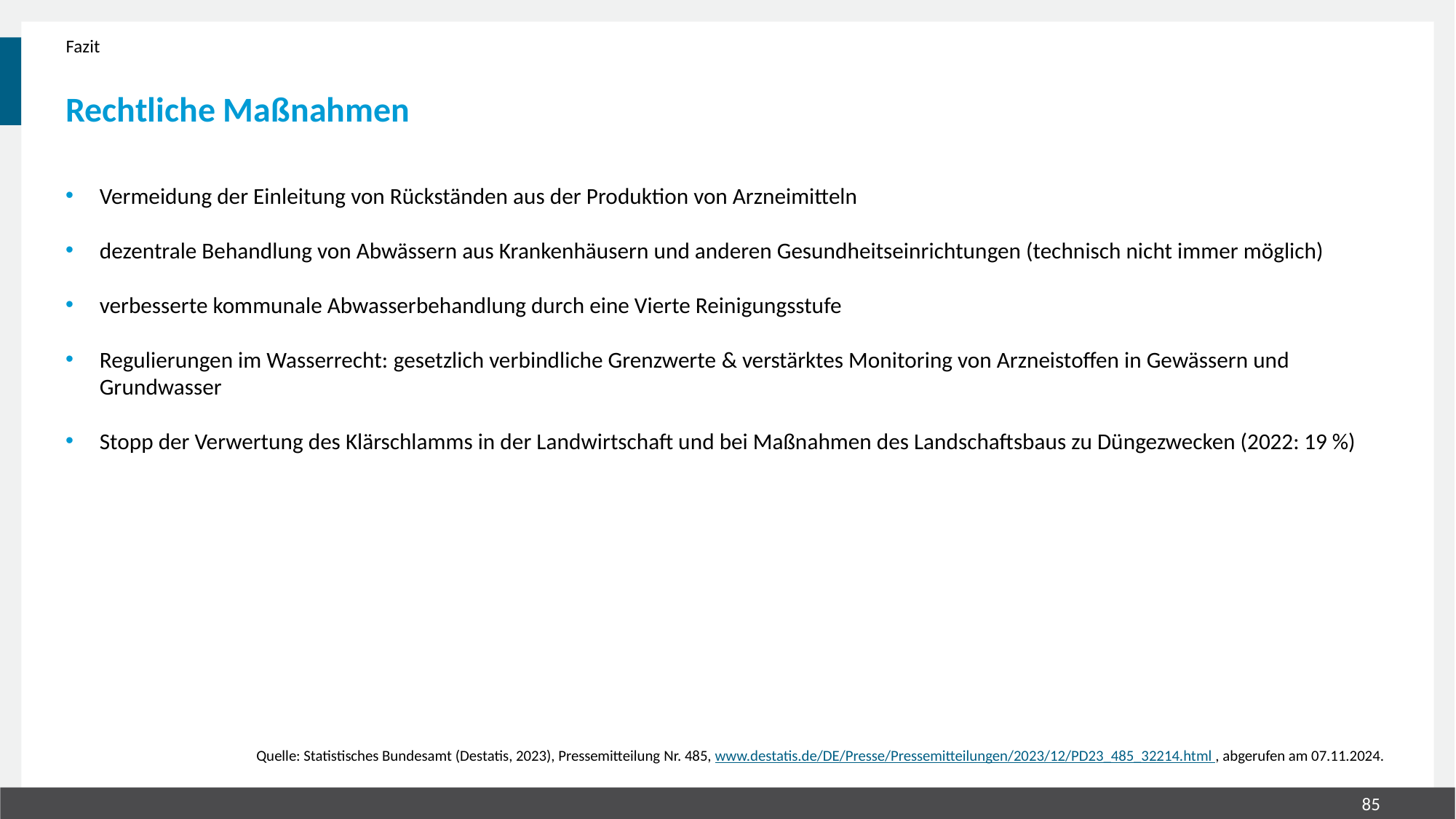

Fazit
# Rechtliche Maßnahmen
Vermeidung der Einleitung von Rückständen aus der Produktion von Arzneimitteln

dezentrale Behandlung von Abwässern aus Krankenhäusern und anderen Gesundheitseinrichtungen (technisch nicht immer möglich)

verbesserte kommunale Abwasserbehandlung durch eine Vierte Reinigungsstufe

Regulierungen im Wasserrecht: gesetzlich verbindliche Grenzwerte & verstärktes Monitoring von Arzneistoffen in Gewässern und Grundwasser

Stopp der Verwertung des Klärschlamms in der Landwirtschaft und bei Maßnahmen des Landschaftsbaus zu Düngezwecken (2022: 19 %)

Quelle: Statistisches Bundesamt (Destatis, 2023), Pressemitteilung Nr. 485, www.destatis.de/DE/Presse/Pressemitteilungen/2023/12/PD23_485_32214.html , abgerufen am 07.11.2024.

85